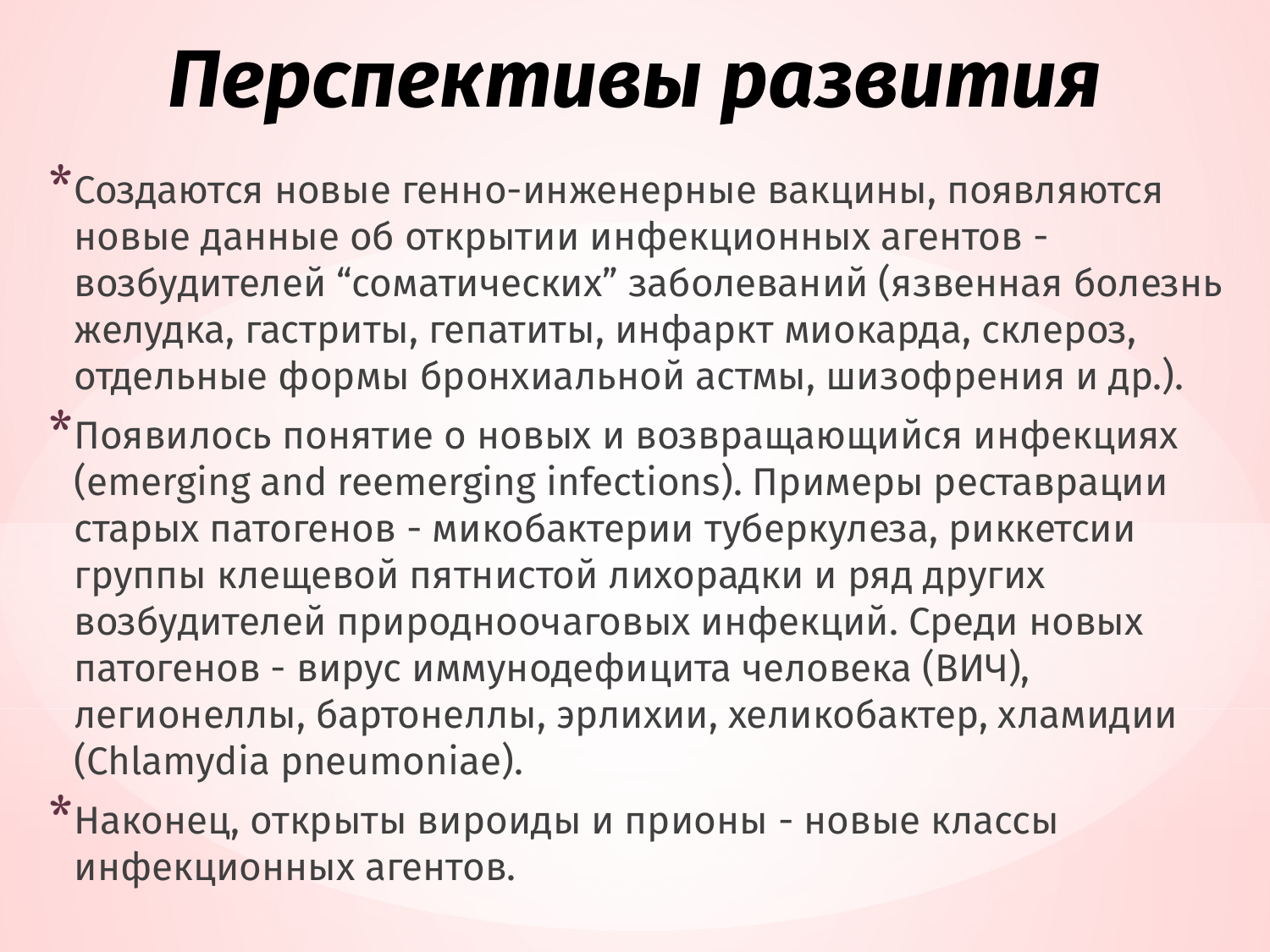

# Перспективы развития
Создаются новые генно-инженерные вакцины, появляются новые данные об открытии инфекционных агентов - возбудителей “соматических” заболеваний (язвенная болезнь желудка, гастриты, гепатиты, инфаркт миокарда, склероз, отдельные формы бронхиальной астмы, шизофрения и др.).
Появилось понятие о новых и возвращающийся инфекциях (emerging and reemerging infections). Примеры реставрации старых патогенов - микобактерии туберкулеза, риккетсии группы клещевой пятнистой лихорадки и ряд других возбудителей природноочаговых инфекций. Среди новых патогенов - вирус иммунодефицита человека (ВИЧ), легионеллы, бартонеллы, эрлихии, хеликобактер, хламидии (Chlamydia pneumoniae).
Наконец, открыты вироиды и прионы - новые классы инфекционных агентов.